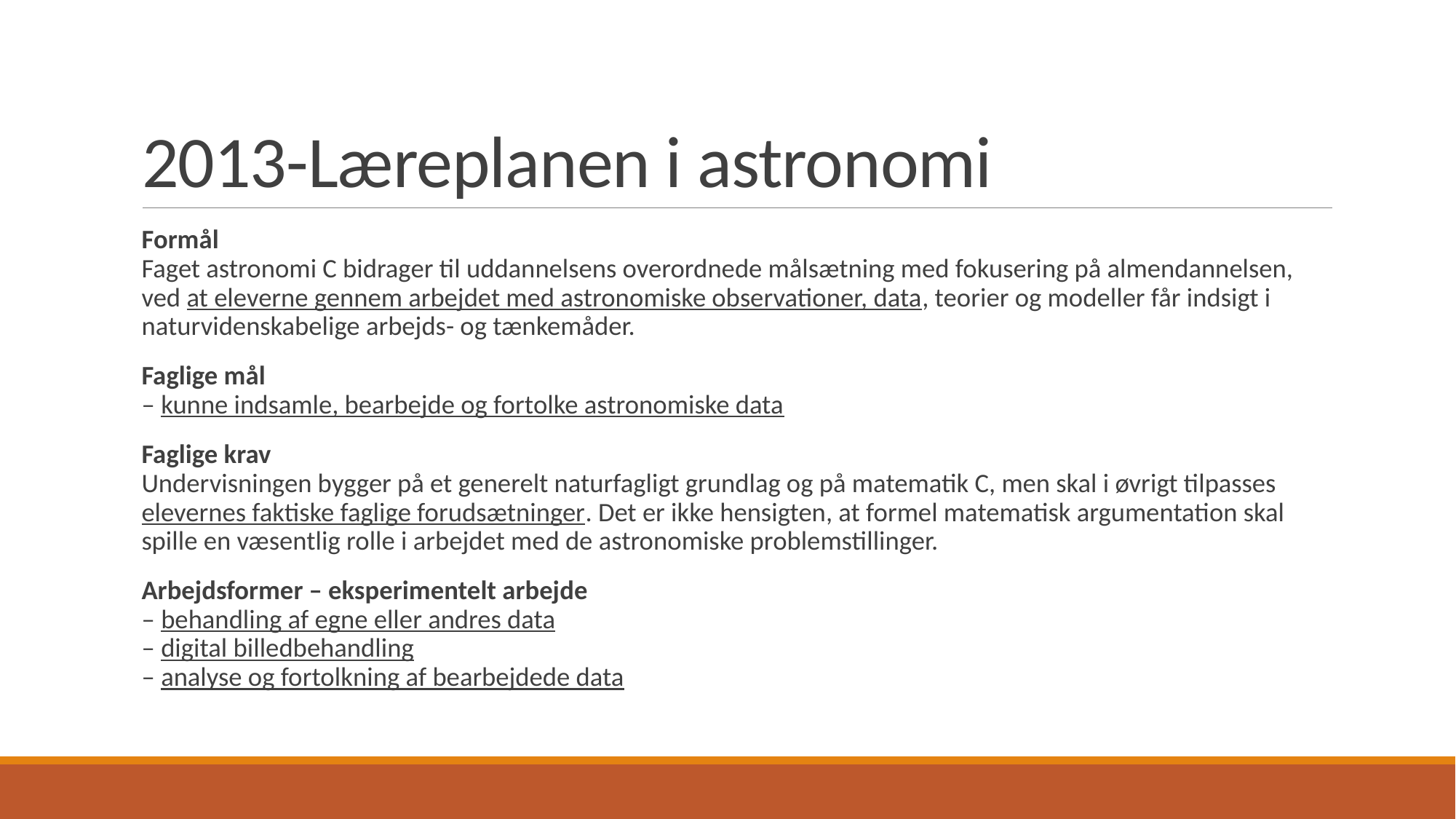

# 2013-Læreplanen i astronomi
Formål
Faget astronomi C bidrager til uddannelsens overordnede målsætning med fokusering på almendannelsen, ved at eleverne gennem arbejdet med astronomiske observationer, data, teorier og modeller får indsigt i naturvidenskabelige arbejds- og tænkemåder.
Faglige mål
– kunne indsamle, bearbejde og fortolke astronomiske data
Faglige krav
Undervisningen bygger på et generelt naturfagligt grundlag og på matematik C, men skal i øvrigt tilpasses elevernes faktiske faglige forudsætninger. Det er ikke hensigten, at formel matematisk argumentation skal spille en væsentlig rolle i arbejdet med de astronomiske problemstillinger.
Arbejdsformer – eksperimentelt arbejde
– behandling af egne eller andres data
– digital billedbehandling
– analyse og fortolkning af bearbejdede data